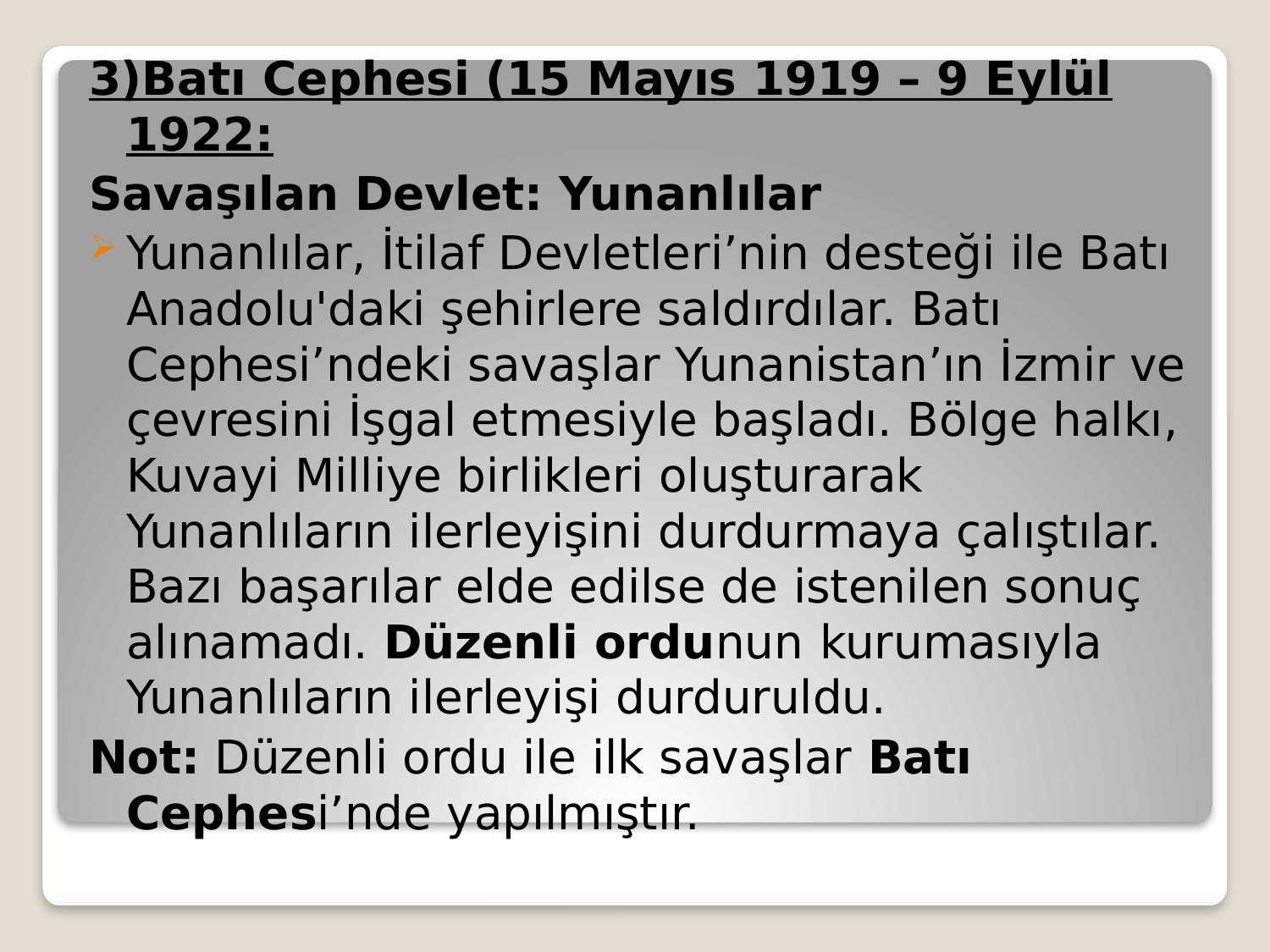

3)Batı Cephesi (15 Mayıs 1919 – 9 Eylül 1922:
Savaşılan Devlet: Yunanlılar
Yunanlılar, İtilaf Devletleri’nin desteği ile Batı Anadolu'daki şehirlere saldırdılar. Batı Cephesi’ndeki savaşlar Yunanistan’ın İzmir ve çevresini İşgal etmesiyle başladı. Bölge halkı, Kuvayi Milliye birlikleri oluşturarak Yunanlıların ilerleyişini durdurmaya çalıştılar. Bazı başarılar elde edilse de istenilen sonuç alınamadı. Düzenli ordunun kurumasıyla Yunanlıların ilerleyişi durduruldu.
Not: Düzenli ordu ile ilk savaşlar Batı Cephesi’nde yapılmıştır.